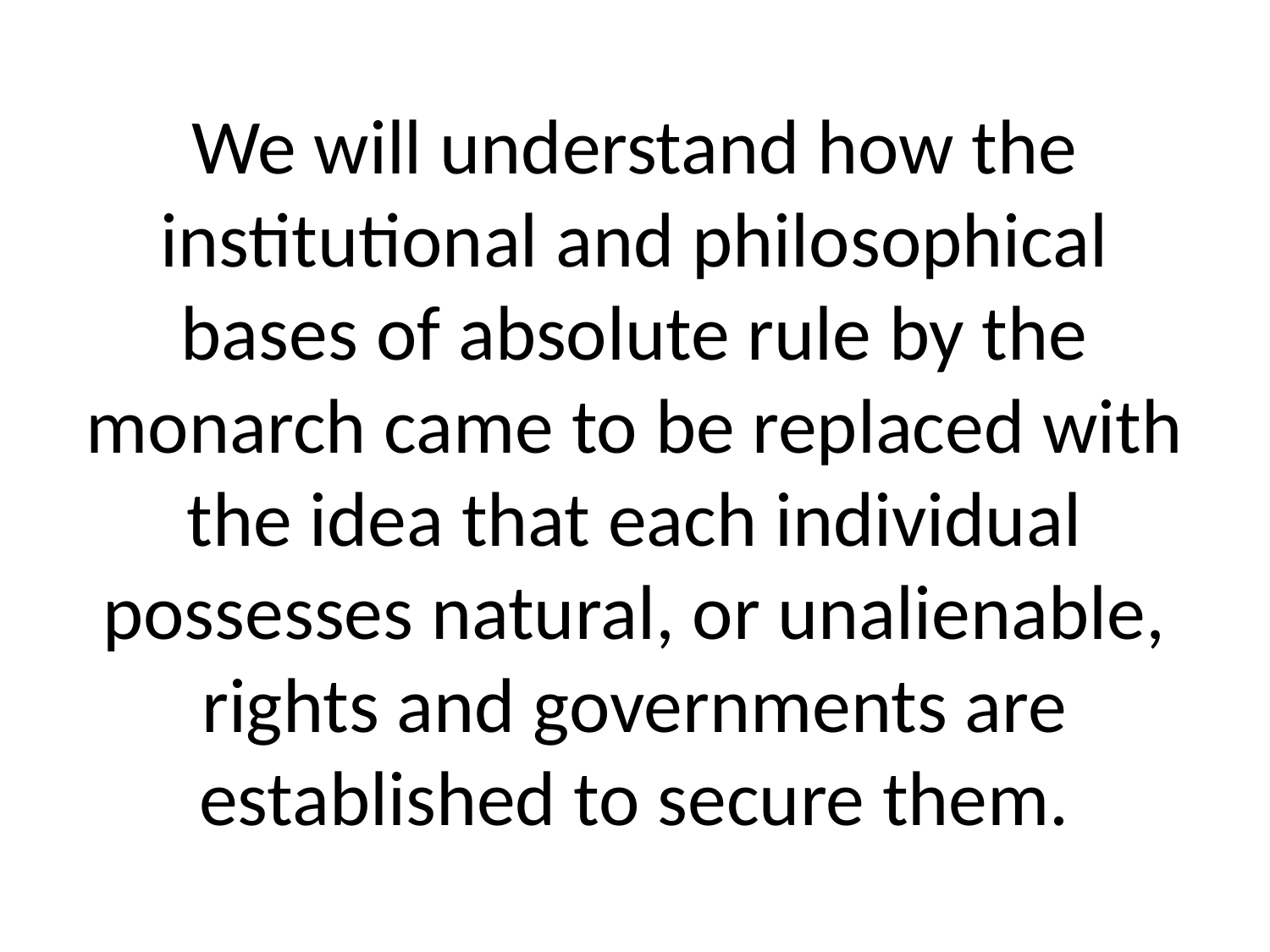

# We will understand how the institutional and philosophical bases of absolute rule by the monarch came to be replaced with the idea that each individual possesses natural, or unalienable, rights and governments are established to secure them.